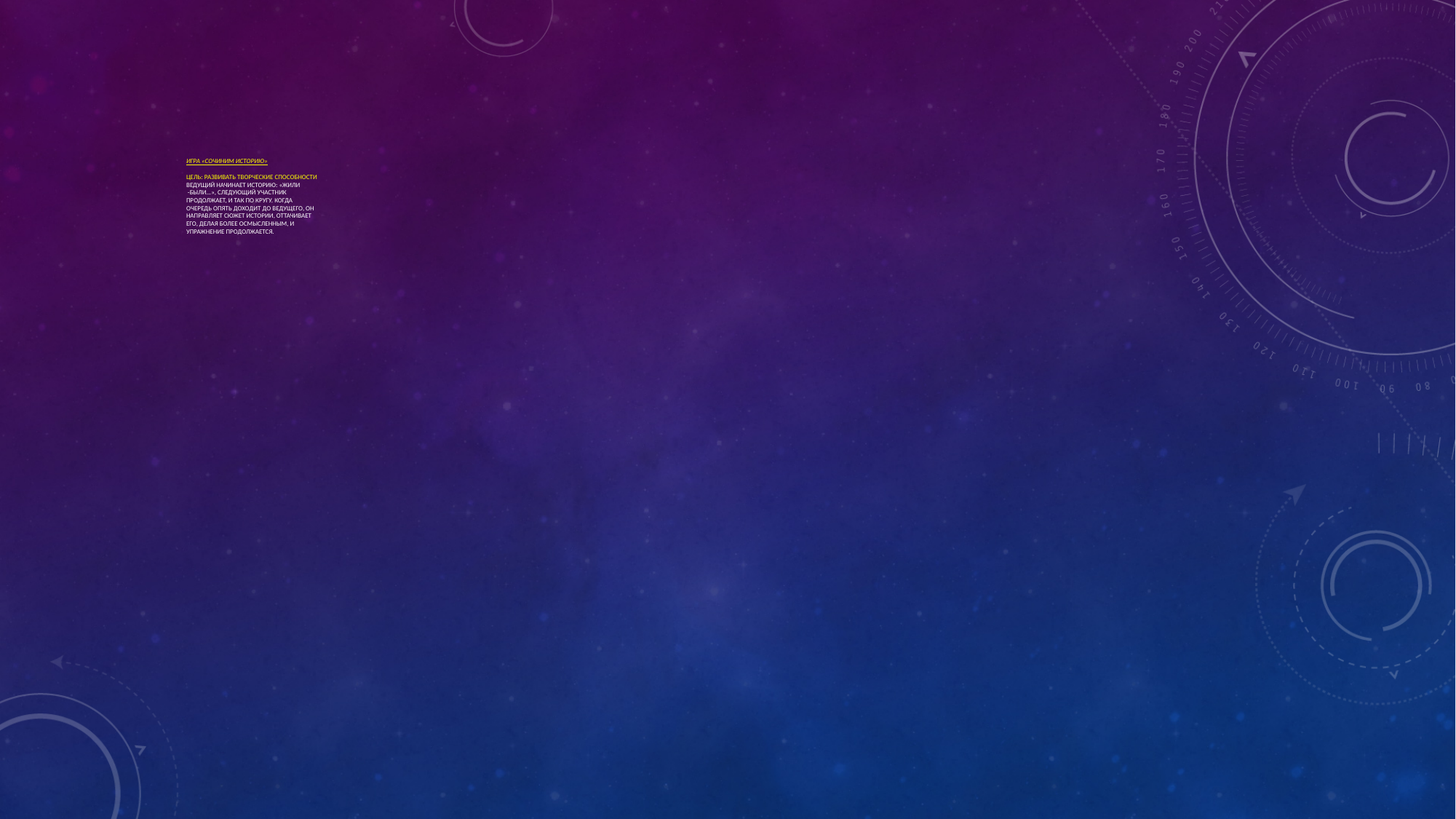

# Игра «Сочиним историю» Цель: развивать творческие способности Ведущий начинает историю: «Жили -были...», следующий участник продолжает, и так по кругу. Когда очередь опять доходит до ведущего, он направляет сюжет истории, оттачивает его, делая более осмысленным, и упражнение продолжается.